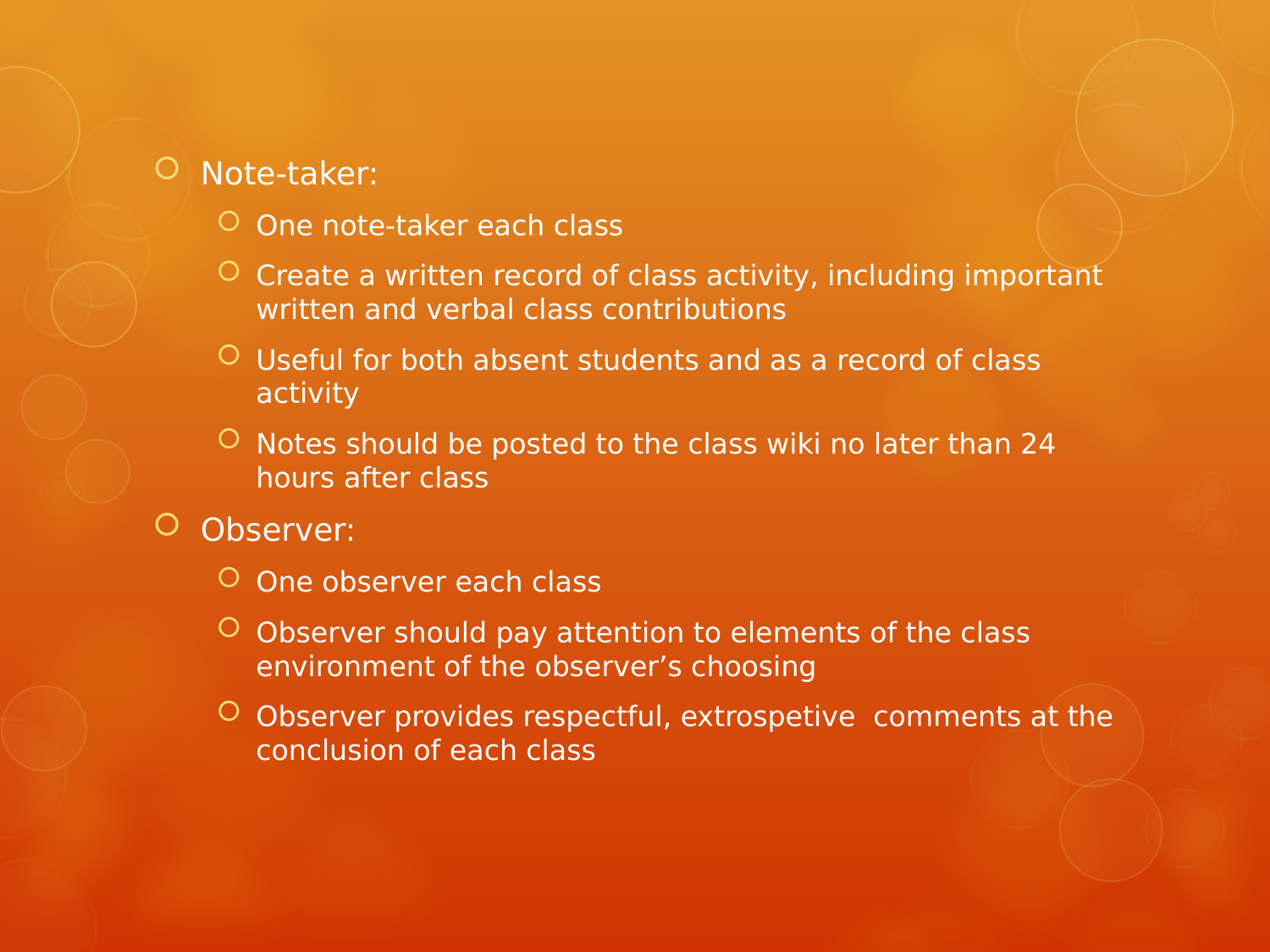

Note-taker:
One note-taker each class
Create a written record of class activity, including important written and verbal class contributions
Useful for both absent students and as a record of class activity
Notes should be posted to the class wiki no later than 24 hours after class
Observer:
One observer each class
Observer should pay attention to elements of the class environment of the observer’s choosing
Observer provides respectful, extrospetive  comments at the conclusion of each class